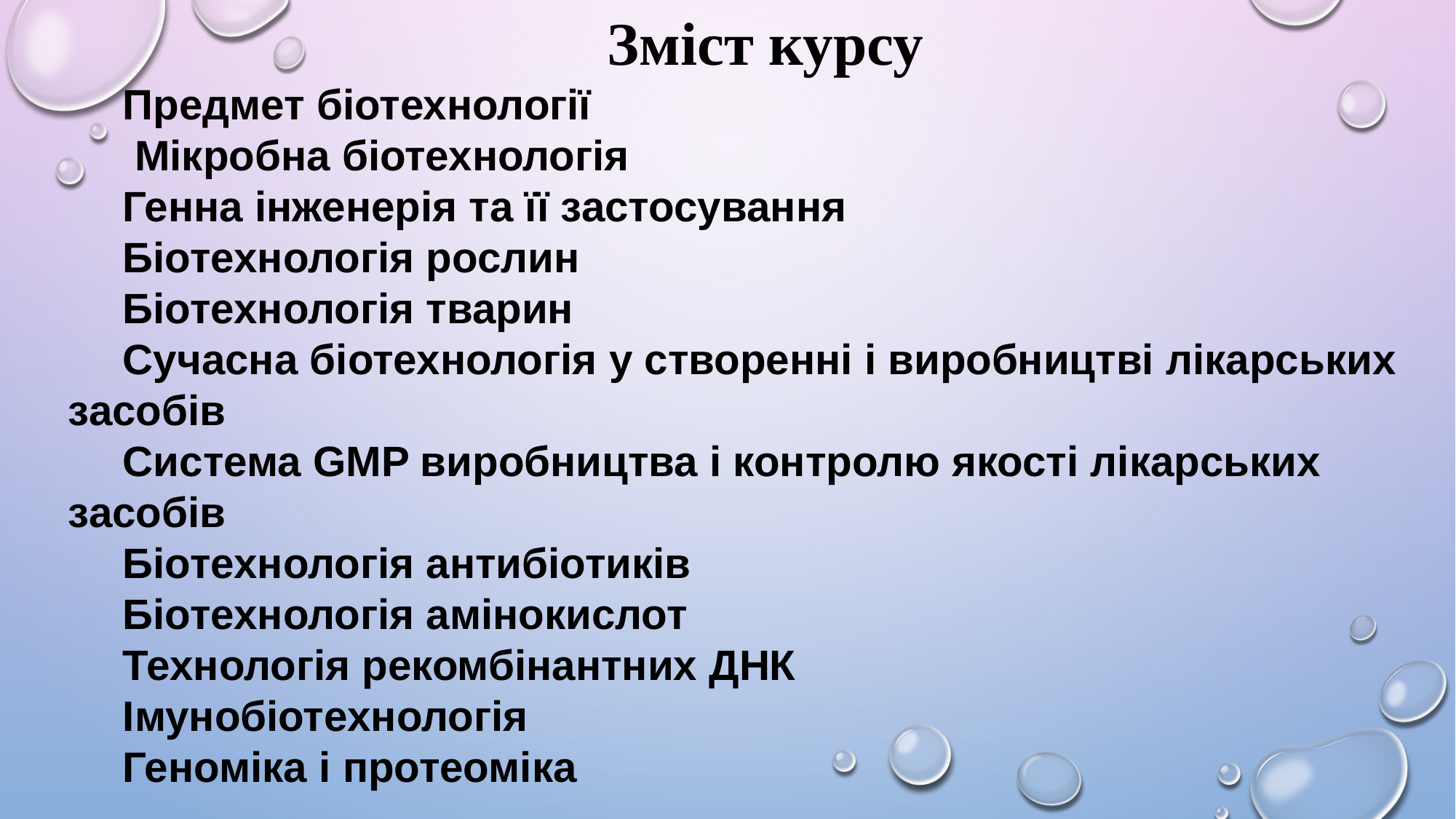

Зміст курсу
Предмет біотехнології
 Мікробна біотехнологія
Генна інженерія та її застосування
Біотехнологія рослин
Біотехнологія тварин
Сучасна біотехнологія у створенні і виробництві лікарських засобів
Система GMP виробництва і контролю якості лікарських засобів
Біотехнологія антибіотиків
Біотехнологія амінокислот
Технологія рекомбінантних ДНК
Імунобіотехнологія
Геноміка і протеоміка